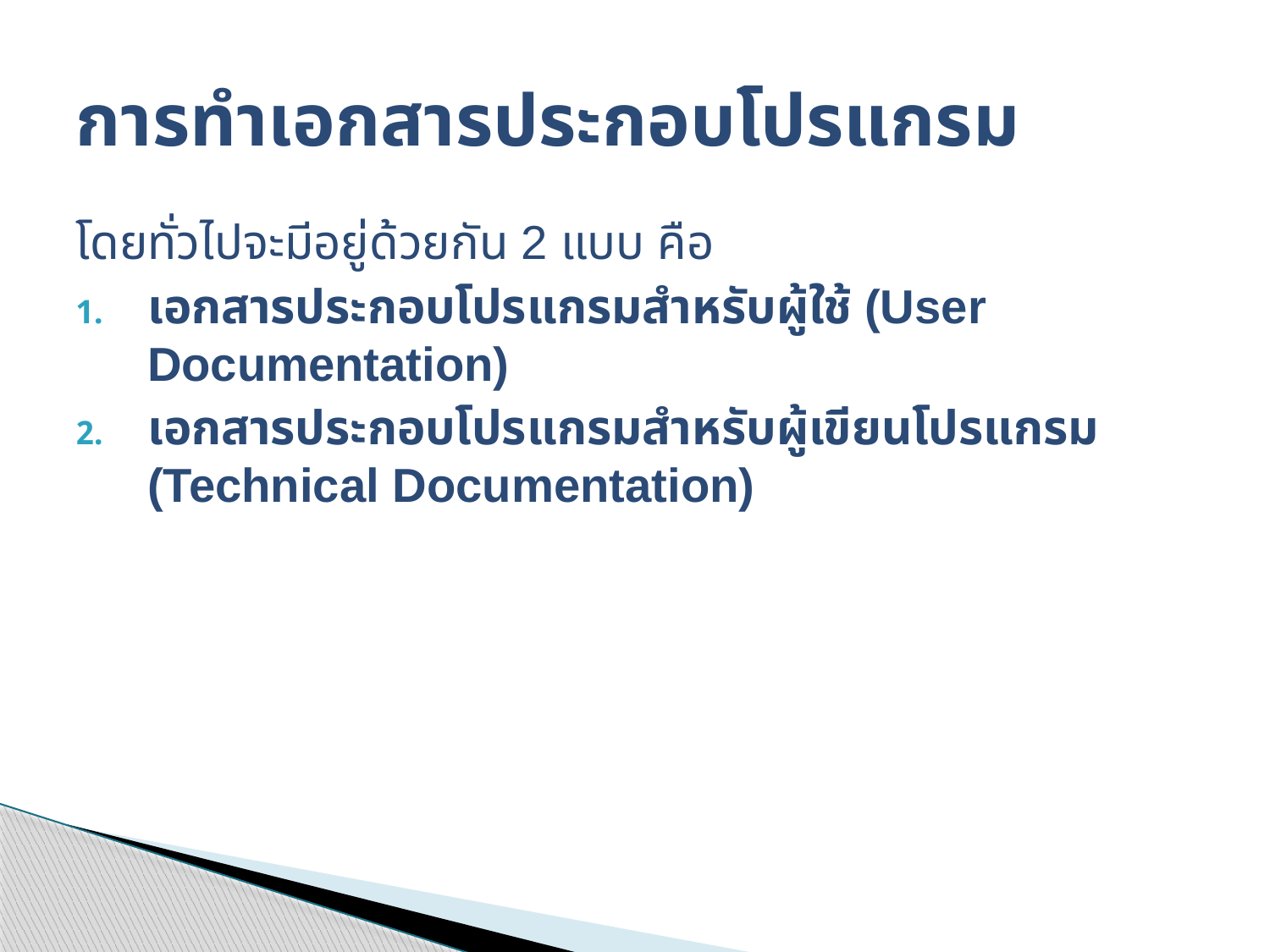

# การทำเอกสารประกอบโปรแกรม
โดยทั่วไปจะมีอยู่ด้วยกัน 2 แบบ คือ
เอกสารประกอบโปรแกรมสำหรับผู้ใช้ (User Documentation)
เอกสารประกอบโปรแกรมสำหรับผู้เขียนโปรแกรม (Technical Documentation)